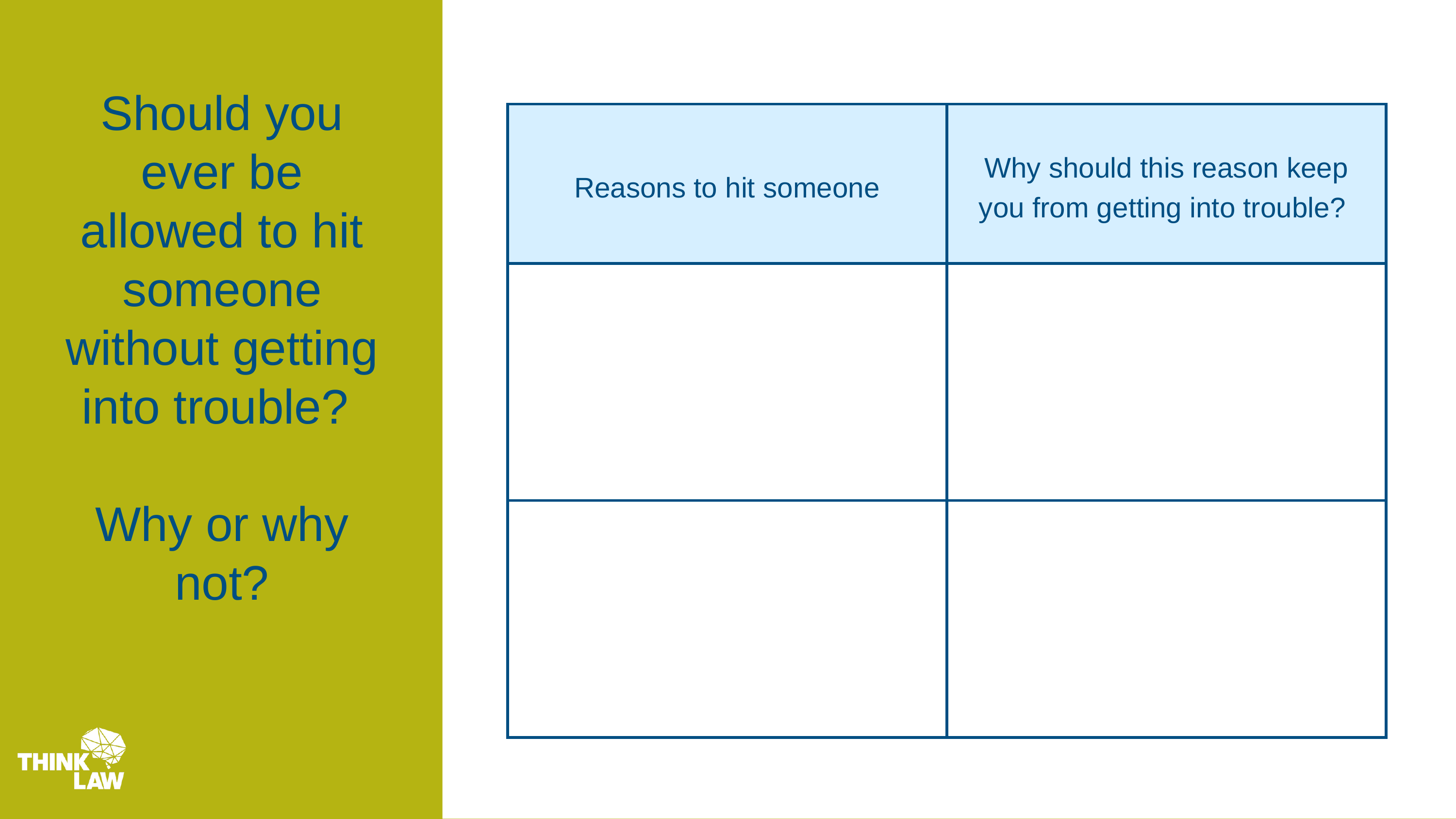

Should you ever be allowed to hit someone without getting into trouble?

Why or why not?
| Reasons to hit someone | Why should this reason keep you from getting into trouble? |
| --- | --- |
|  |  |
|  |  |